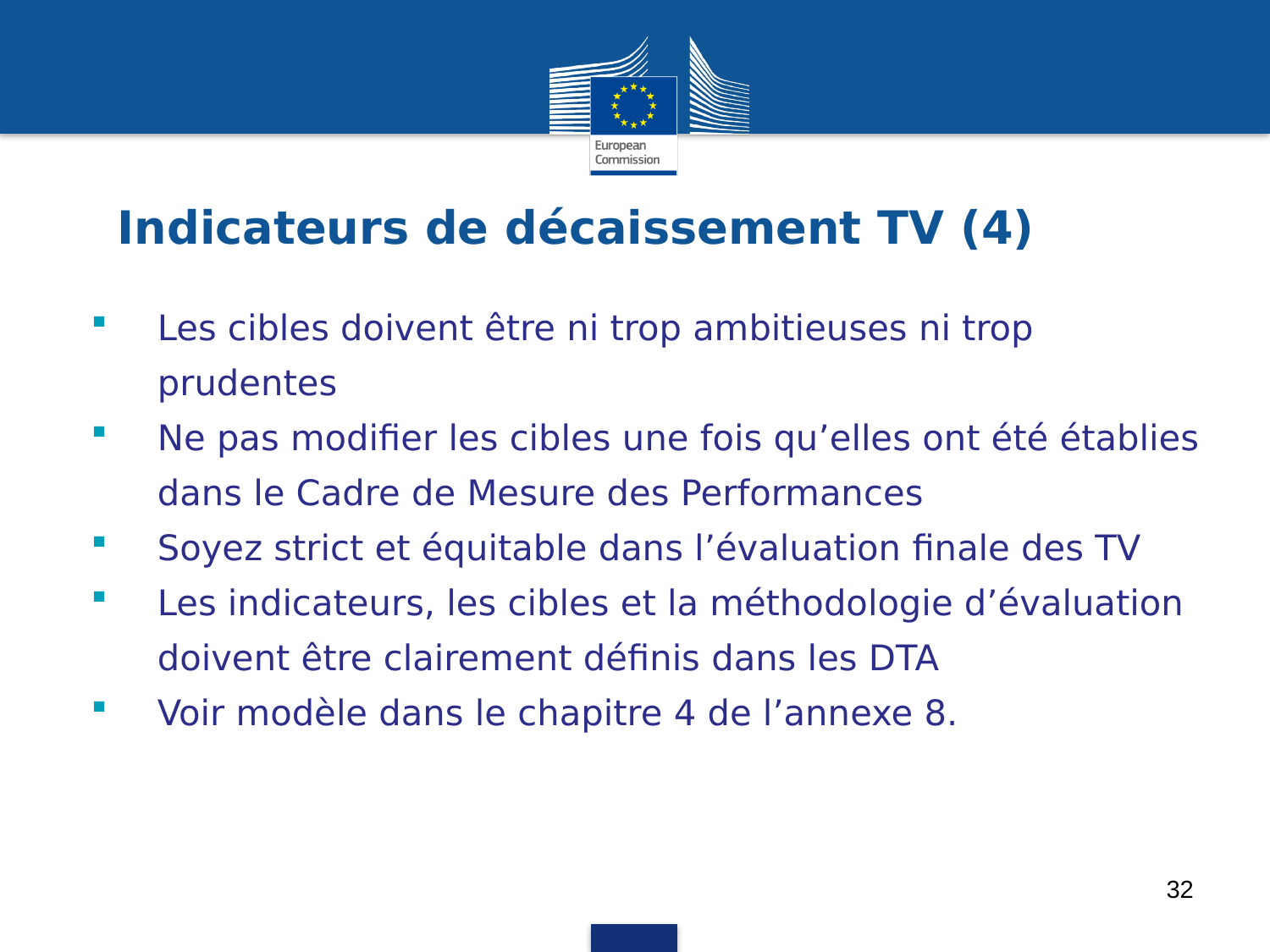

# Indicateurs de décaissement TV (4)
Les cibles doivent être ni trop ambitieuses ni trop prudentes
Ne pas modifier les cibles une fois qu’elles ont été établies dans le Cadre de Mesure des Performances
Soyez strict et équitable dans l’évaluation finale des TV
Les indicateurs, les cibles et la méthodologie d’évaluation doivent être clairement définis dans les DTA
Voir modèle dans le chapitre 4 de l’annexe 8.
32